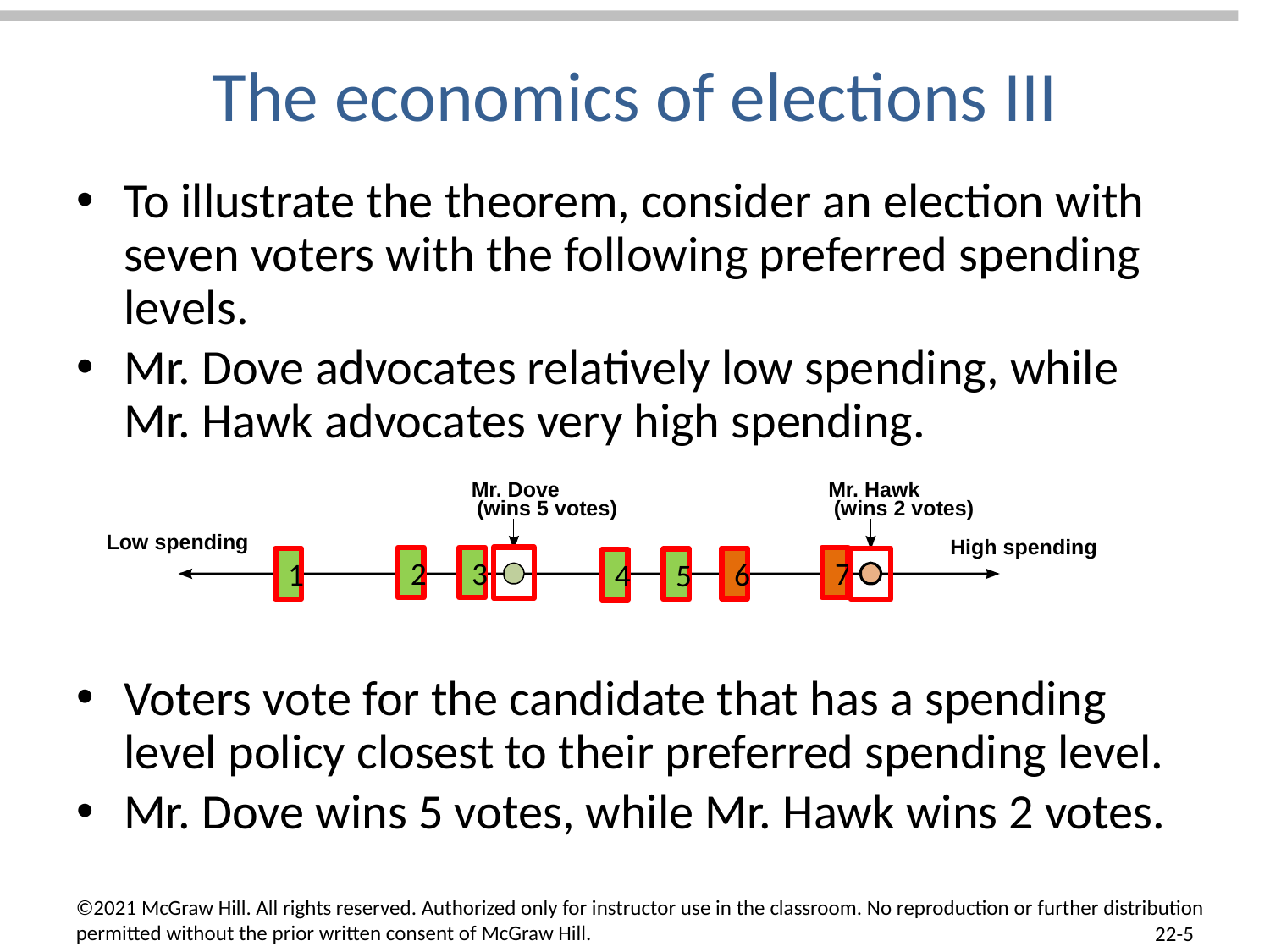

# The economics of elections III
To illustrate the theorem, consider an election with seven voters with the following preferred spending levels.
Mr. Dove advocates relatively low spending, while Mr. Hawk advocates very high spending.
Mr. Dove

Mr. Hawk

(wins 5 votes)
(wins 2 votes)
Low spending
High spending

2
3
7
6

1
5
4
Voters vote for the candidate that has a spending level policy closest to their preferred spending level.
Mr. Dove wins 5 votes, while Mr. Hawk wins 2 votes.